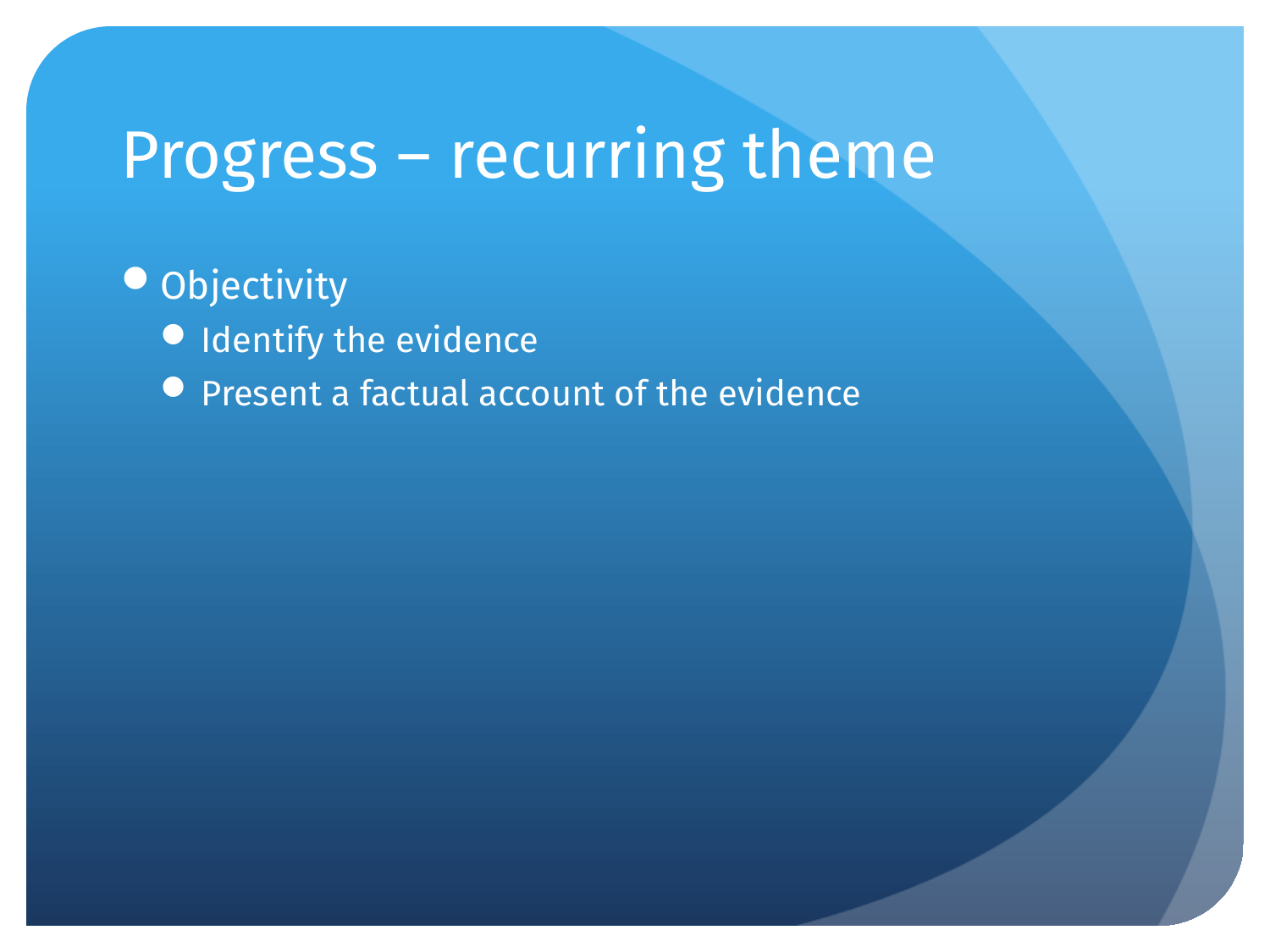

# Progress – recurring theme
Objectivity
Identify the evidence
Present a factual account of the evidence